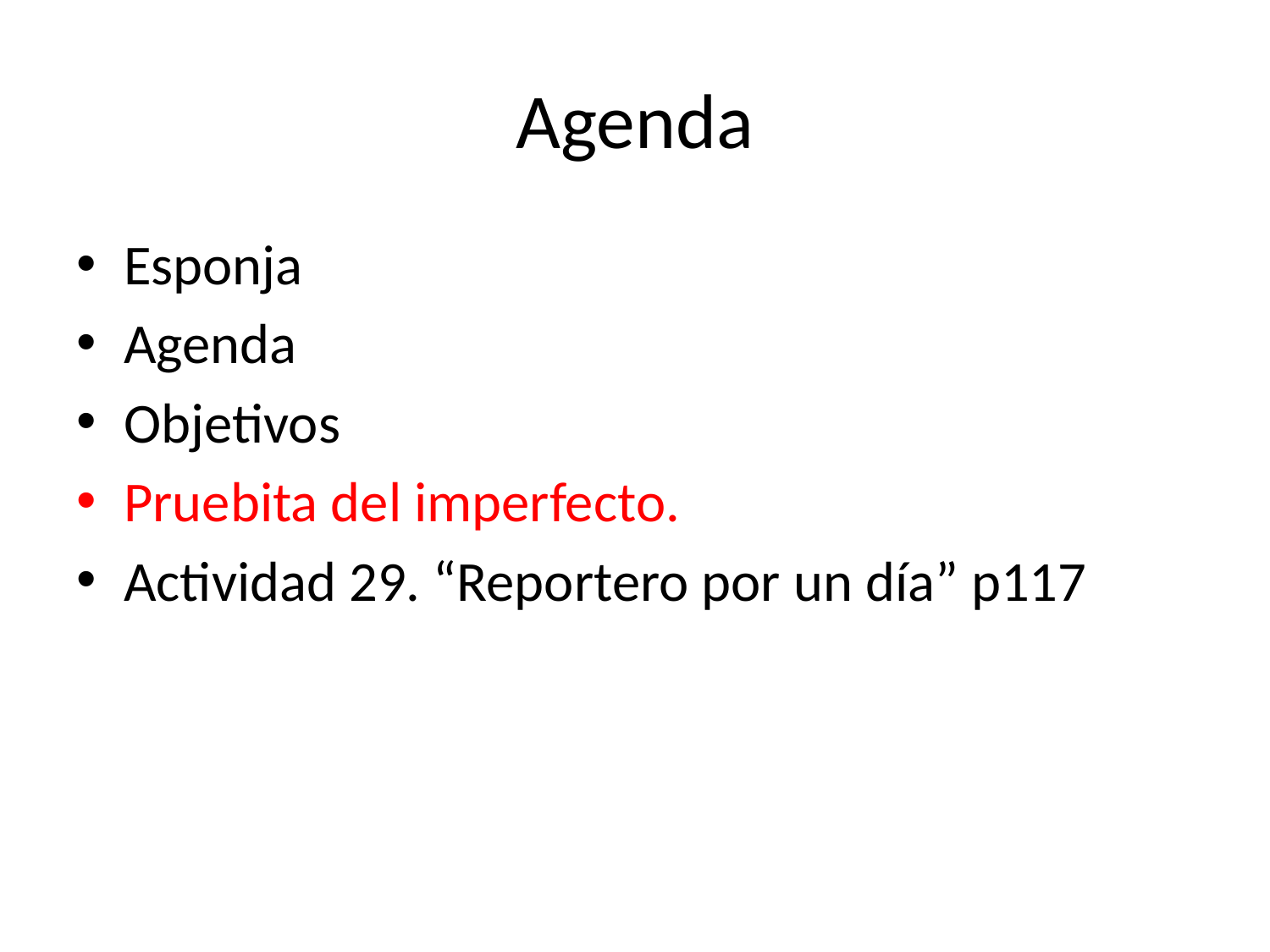

# Agenda
Esponja
Agenda
Objetivos
Pruebita del imperfecto.
Actividad 29. “Reportero por un día” p117